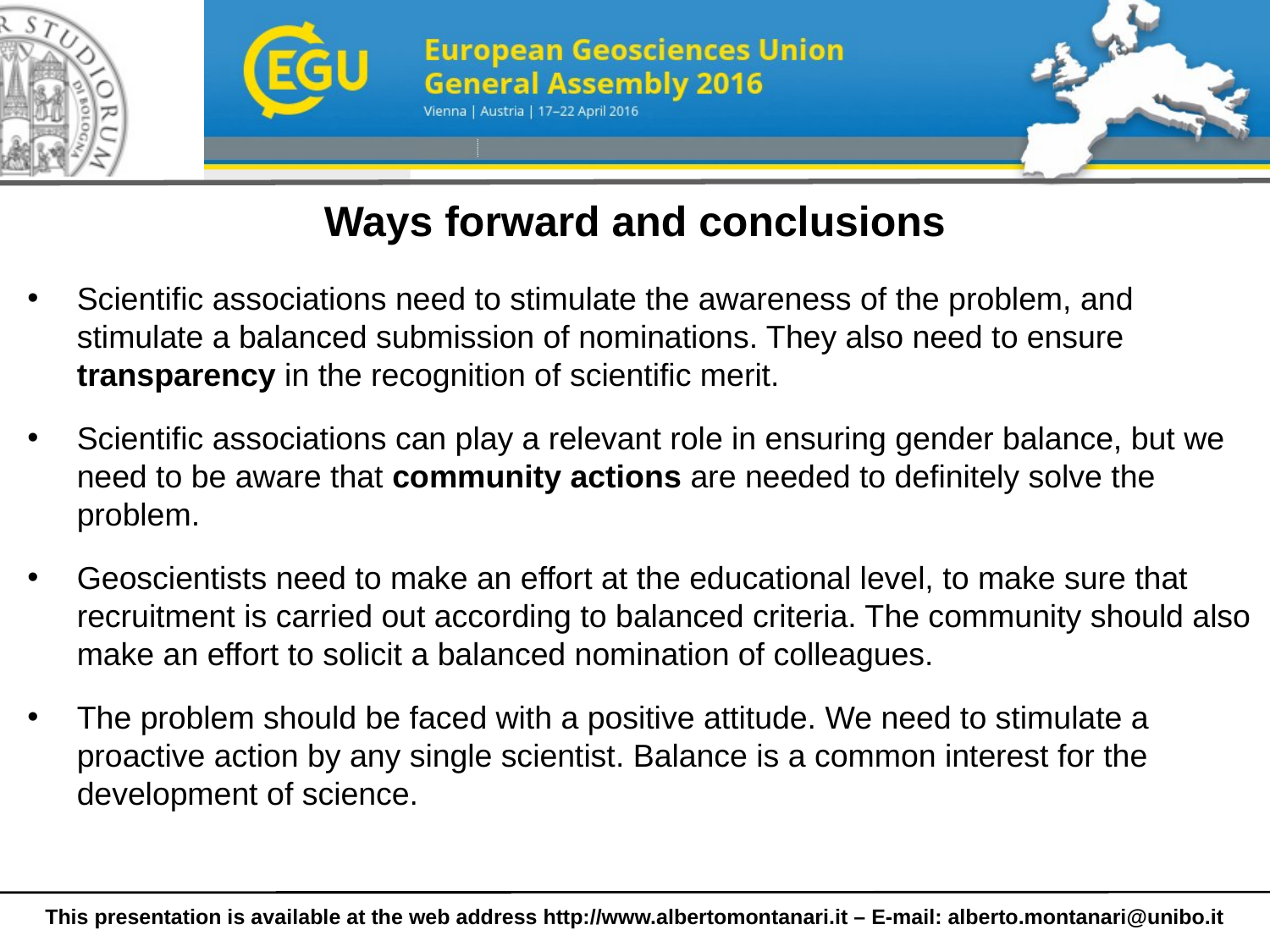

Ways forward and conclusions
Scientific associations need to stimulate the awareness of the problem, and stimulate a balanced submission of nominations. They also need to ensure transparency in the recognition of scientific merit.

Scientific associations can play a relevant role in ensuring gender balance, but we need to be aware that community actions are needed to definitely solve the problem.

Geoscientists need to make an effort at the educational level, to make sure that recruitment is carried out according to balanced criteria. The community should also make an effort to solicit a balanced nomination of colleagues.

The problem should be faced with a positive attitude. We need to stimulate a proactive action by any single scientist. Balance is a common interest for the development of science.